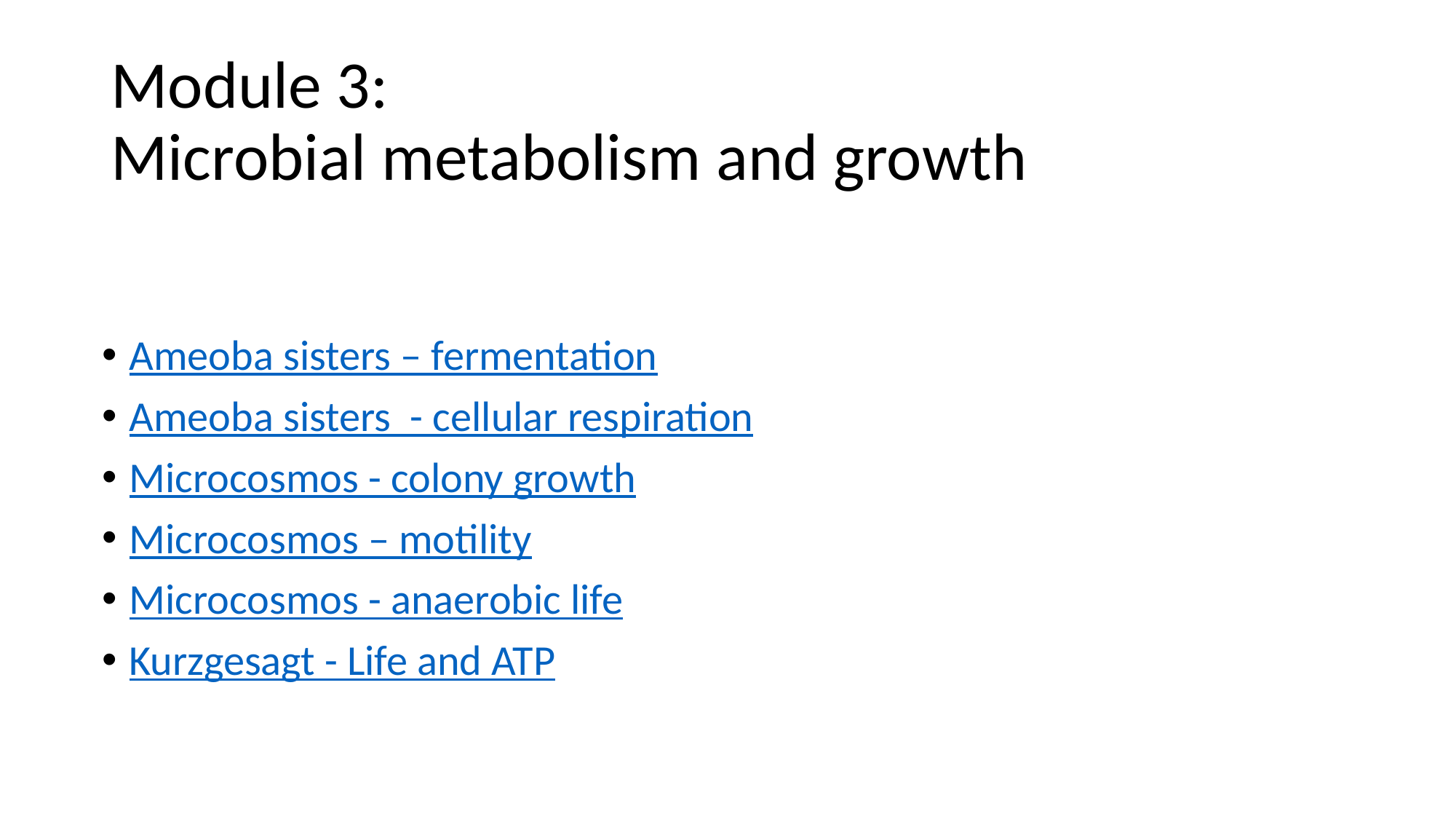

# Module 3: Microbial metabolism and growth
Ameoba sisters – fermentation
Ameoba sisters  - cellular respiration
Microcosmos - colony growth
Microcosmos – motility
Microcosmos - anaerobic life
Kurzgesagt - Life and ATP